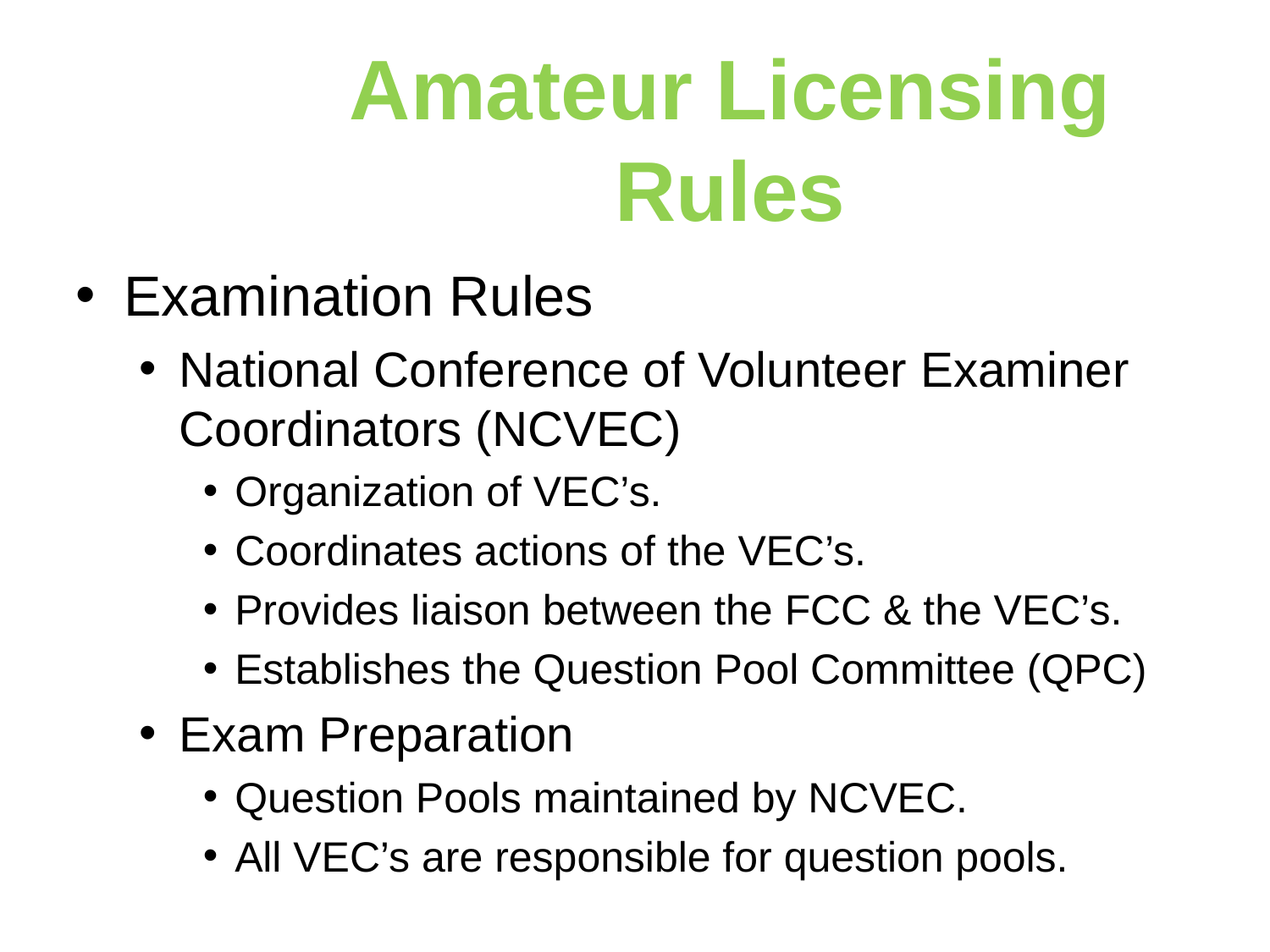

Amateur Licensing Rules
Examination Rules
National Conference of Volunteer Examiner Coordinators (NCVEC)
Organization of VEC’s.
Coordinates actions of the VEC’s.
Provides liaison between the FCC & the VEC’s.
Establishes the Question Pool Committee (QPC)
Exam Preparation
Question Pools maintained by NCVEC.
All VEC’s are responsible for question pools.